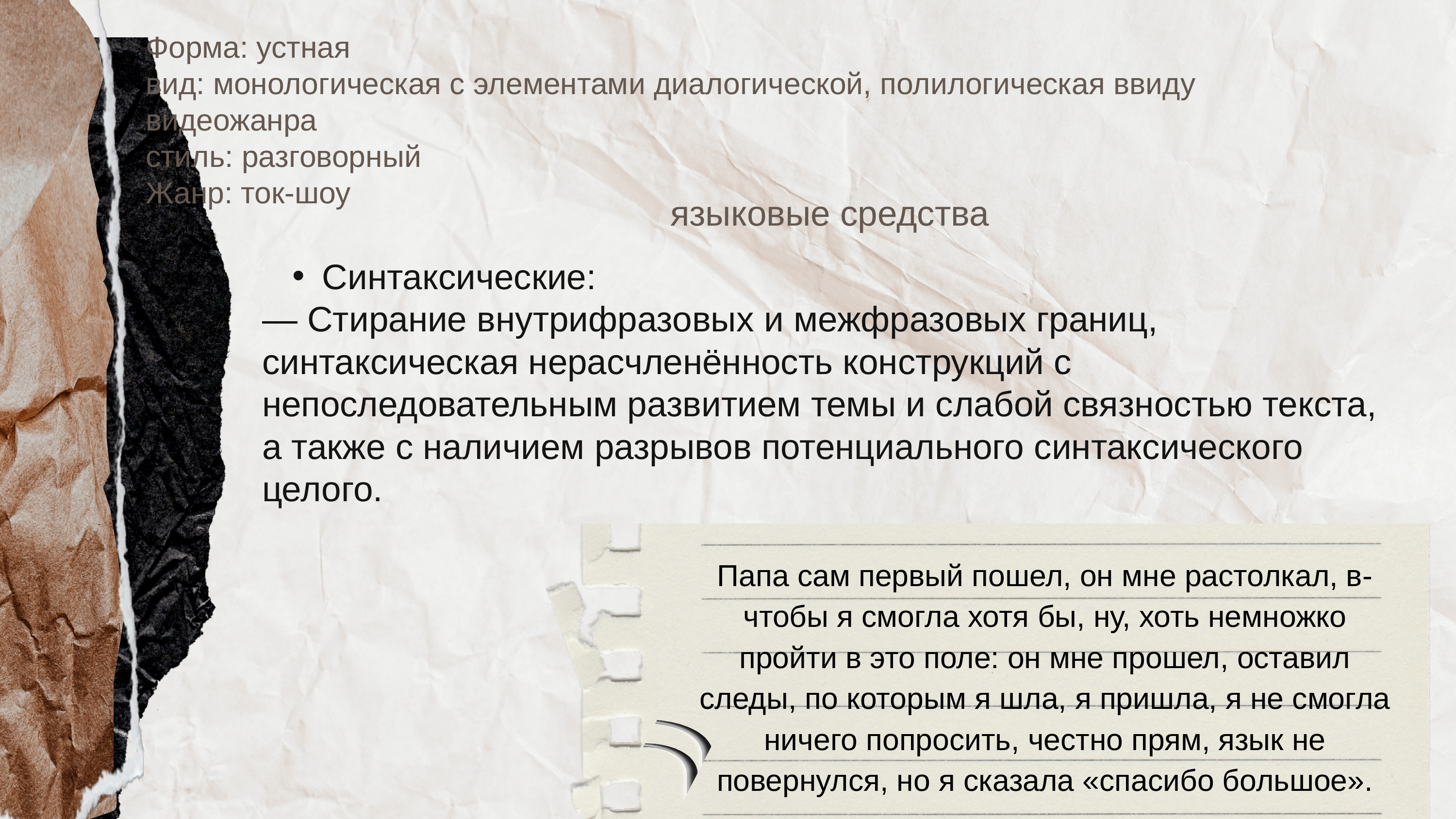

Форма: устная
вид: монологическая с элементами диалогической, полилогическая ввиду видеожанра
стиль: разговорный
Жанр: ток-шоу

языковые средства
Синтаксические:
— Стирание внутрифразовых и межфразовых границ, синтаксическая нерасчленённость конструкций с непоследовательным развитием темы и слабой связностью текста, а также с наличием разрывов потенциального синтаксического целого.

Папа сам первый пошел, он мне растолкал, в-чтобы я смогла хотя бы, ну, хоть немножко пройти в это поле: он мне прошел, оставил следы, по которым я шла, я пришла, я не смогла ничего попросить, честно прям, язык не повернулся, но я сказала «спасибо большое».